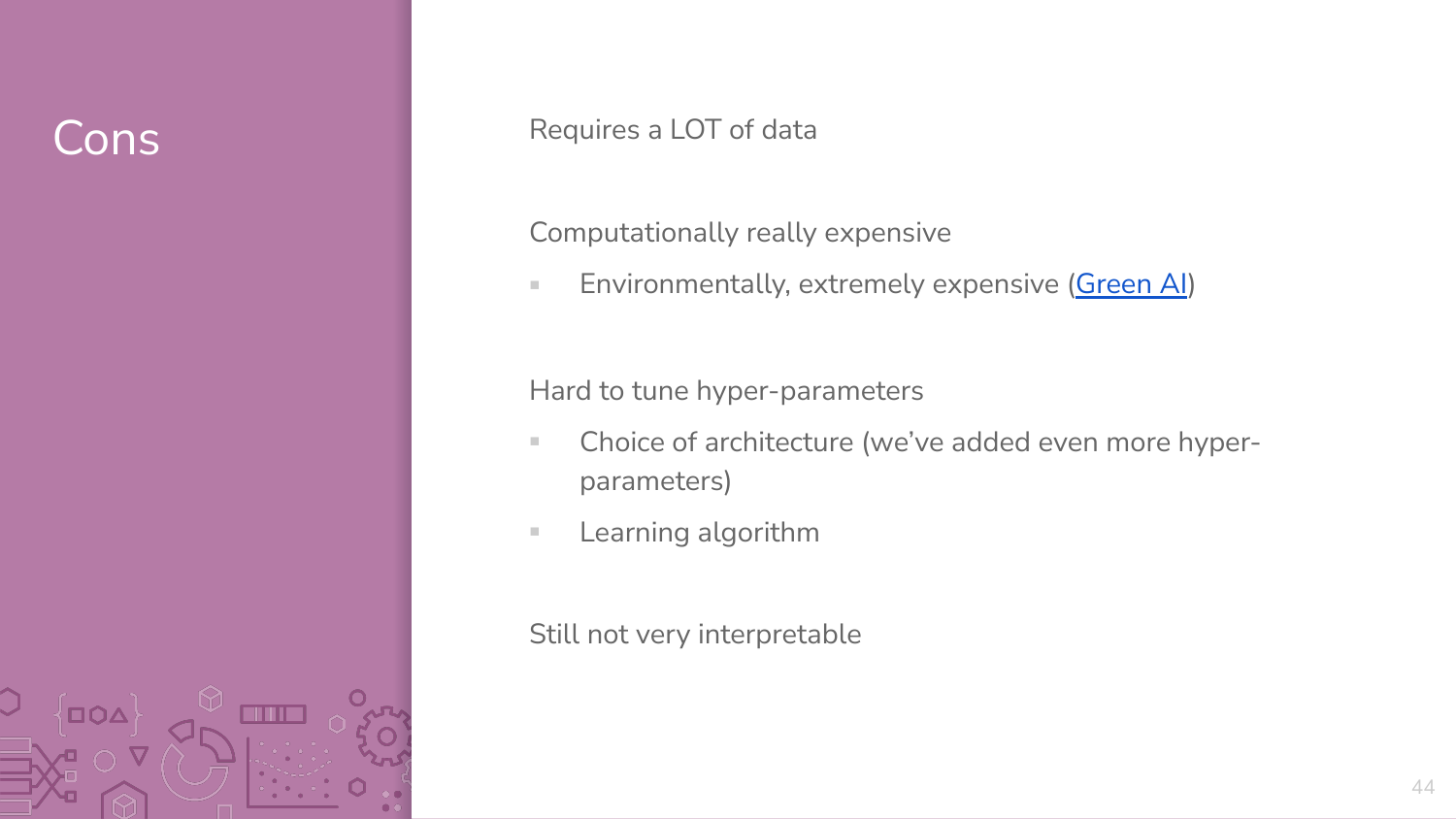

# Cons
Requires a LOT of data

Computationally really expensive
Environmentally, extremely expensive (Green AI)

Hard to tune hyper-parameters
Choice of architecture (we’ve added even more hyper-parameters)
Learning algorithm

Still not very interpretable
44